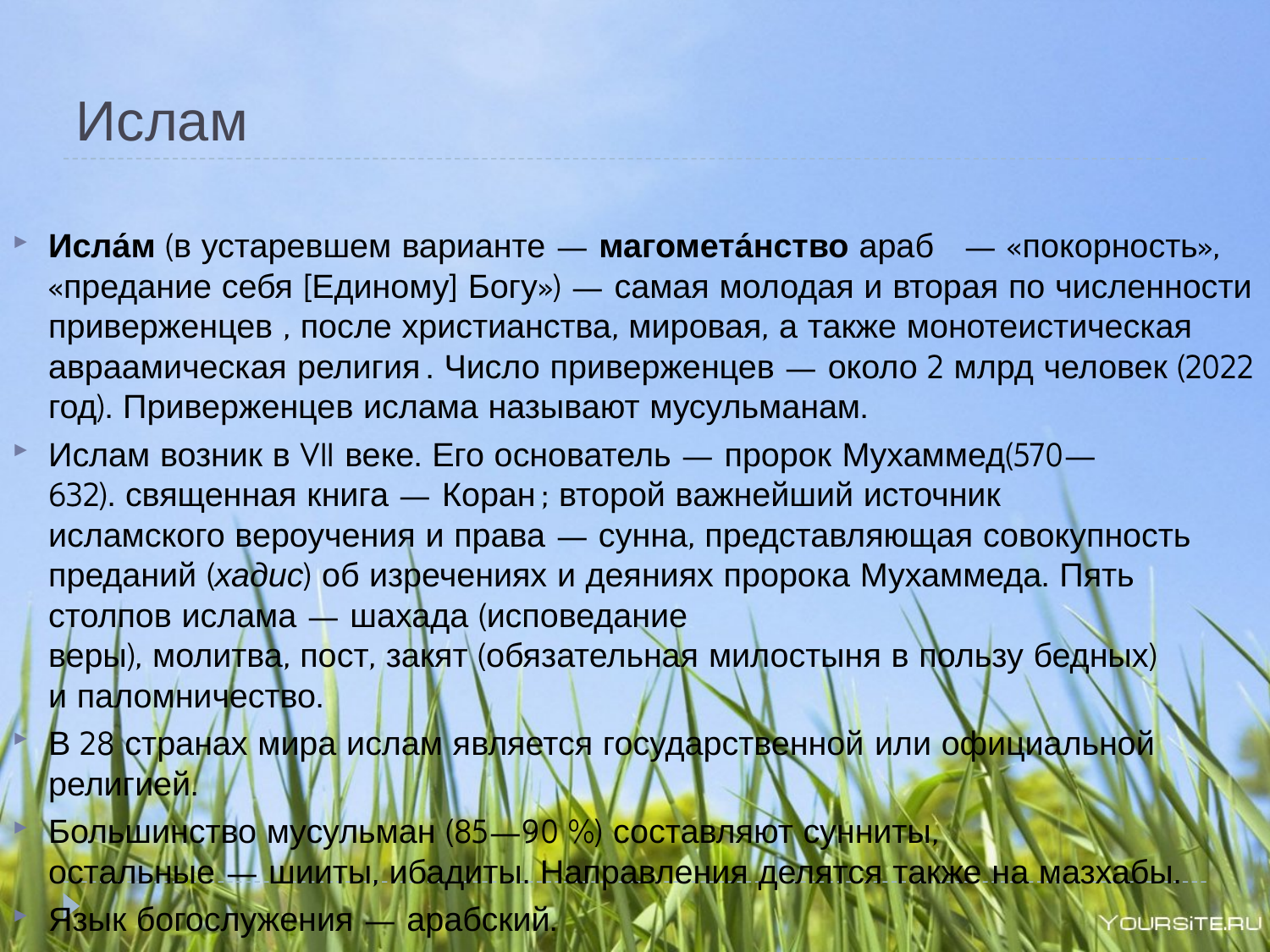

# Ислам
Исла́м (в устаревшем варианте — магомета́нство араб   — «покорность», «предание себя [Единому] Богу») — самая молодая и вторая по численности приверженцев , после христианства, мировая, а также монотеистическая авраамическая религия . Число приверженцев — около 2 млрд человек (2022 год). Приверженцев ислама называют мусульманам.
Ислам возник в VII веке. Его основатель — пророк Мухаммед(570—632). священная книга — Коран ; второй важнейший источник исламского вероучения и права — сунна, представляющая совокупность преданий (хадис) об изречениях и деяниях пророка Мухаммеда. Пять столпов ислама — шахада (исповедание веры), молитва, пост, закят (обязательная милостыня в пользу бедных) и паломничество.
В 28 странах мира ислам является государственной или официальной религией.
Большинство мусульман (85—90 %) составляют сунниты, остальные — шииты, ибадиты. Направления делятся также на мазхабы.
Язык богослужения — арабский.